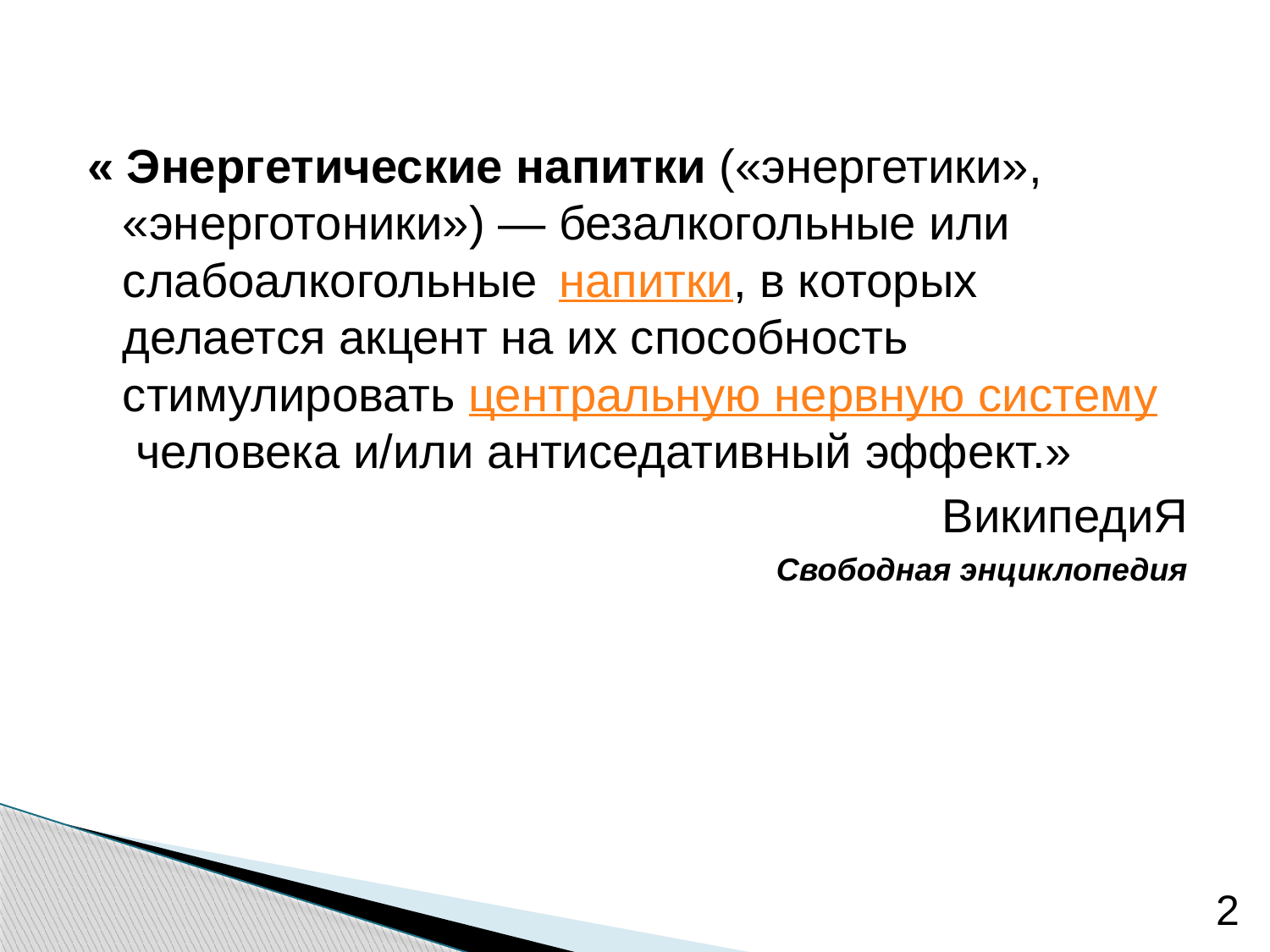

« Энергетические напитки («энергетики», «энерготоники») — безалкогольные или слабоалкогольные  напитки, в которых делается акцент на их способность стимулировать центральную нервную систему человека и/или антиседативный эффект.»
ВикипедиЯ
Свободная энциклопедия

2